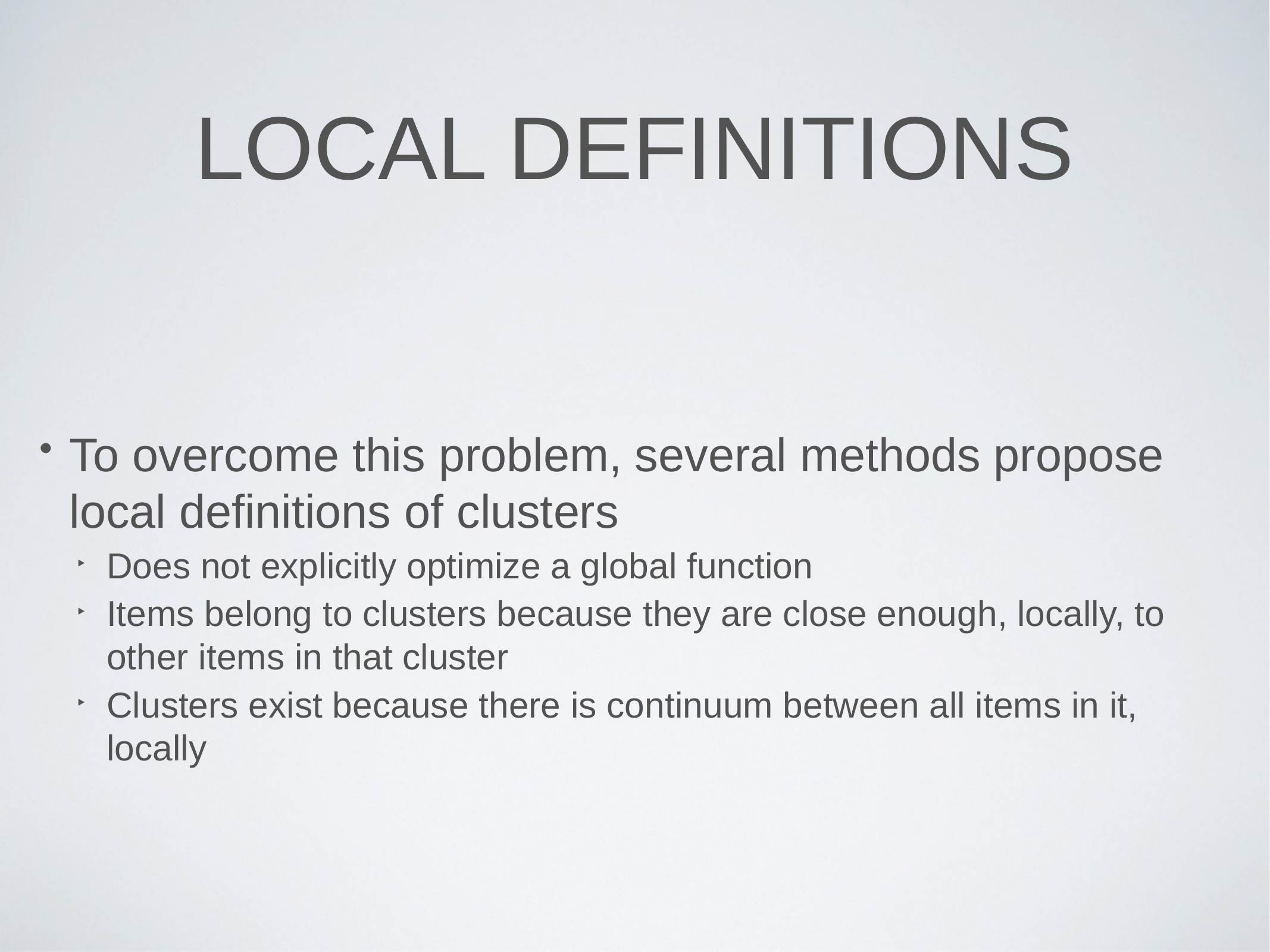

48
# Local definitions
To overcome this problem, several methods propose local definitions of clusters
Does not explicitly optimize a global function
Items belong to clusters because they are close enough, locally, to other items in that cluster
Clusters exist because there is continuum between all items in it, locally